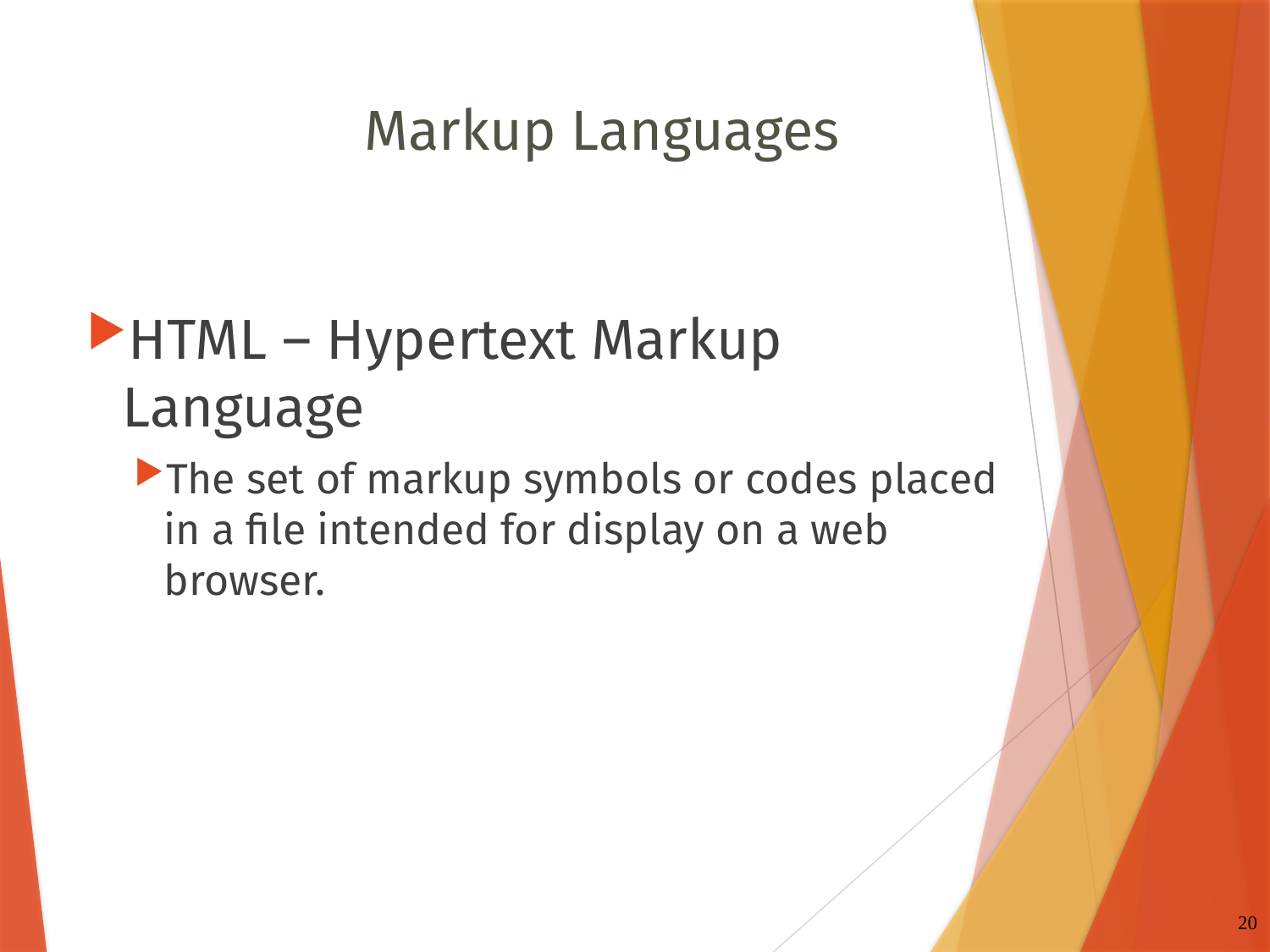

# Markup Languages
HTML – Hypertext Markup Language
The set of markup symbols or codes placed in a file intended for display on a web browser.
20